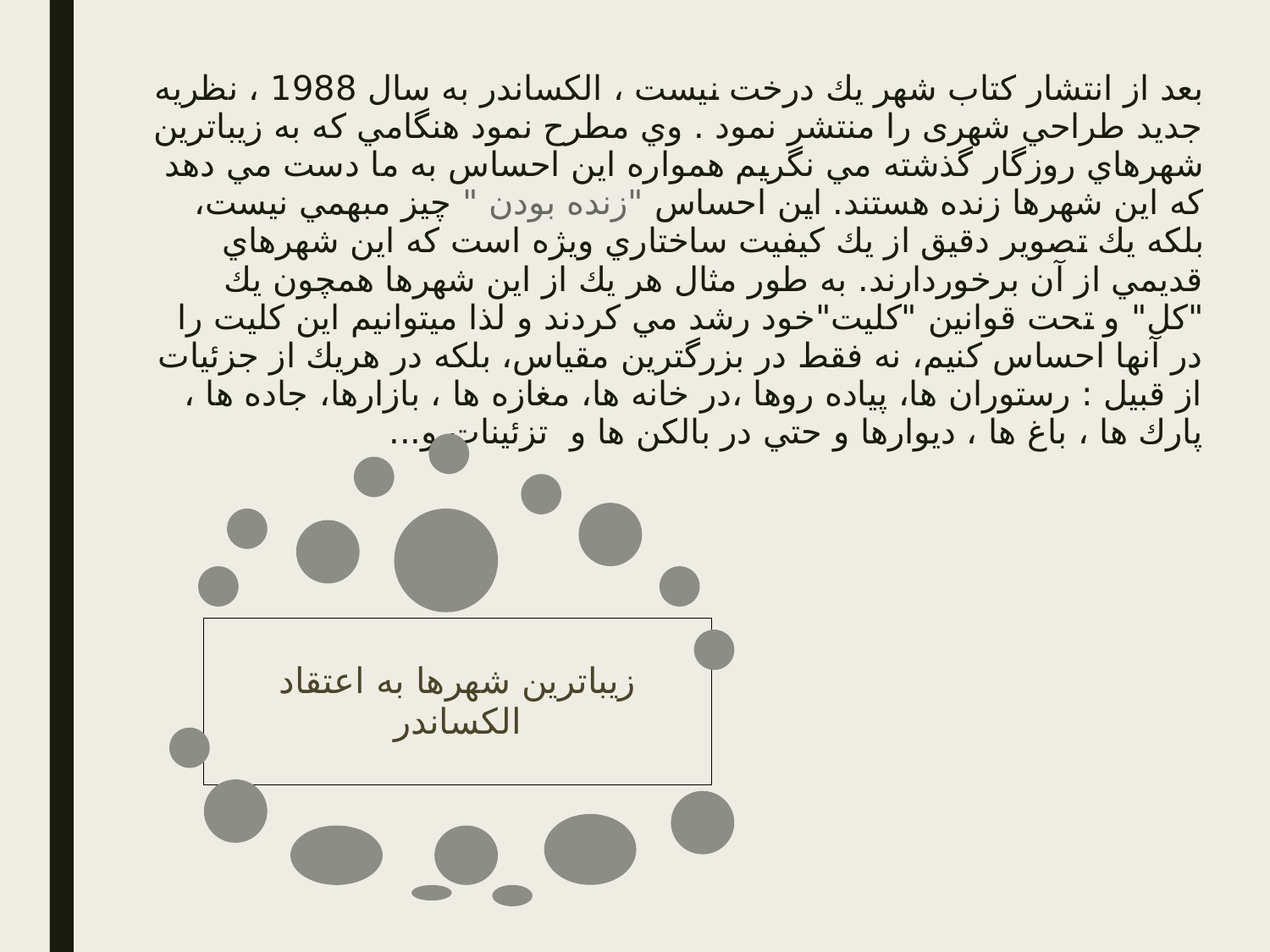

بعد از انتشار كتاب شهر يك درخت نيست ، الكساندر به سال 1988 ، نظريه جديد طراحي شهری را منتشر نمود . وي مطرح نمود هنگامي كه به زيباترين شهرهاي روزگار گذشته مي نگريم همواره اين احساس به ما دست مي دهد كه اين شهرها زنده هستند. اين احساس "زنده بودن " چيز مبهمي نيست، بلكه يك تصوير دقيق از يك كيفيت ساختاري ويژه است كه اين شهرهاي قديمي از آن برخوردارند. به طور مثال هر يك از اين شهرها همچون يك "كل" و تحت قوانين "كليت"خود رشد مي كردند و لذا ميتوانيم اين كليت را در آنها احساس كنيم، نه فقط در بزرگترين مقياس، بلكه در هريك از جزئيات از قبيل : رستوران ها، پياده روها ،در خانه ها، مغازه ها ، بازارها، جاده ها ، پارك ها ، باغ ها ، ديوارها و حتي در بالكن ها و  تزئينات و...
زیباترین شهرها به اعتقاد الکساندر